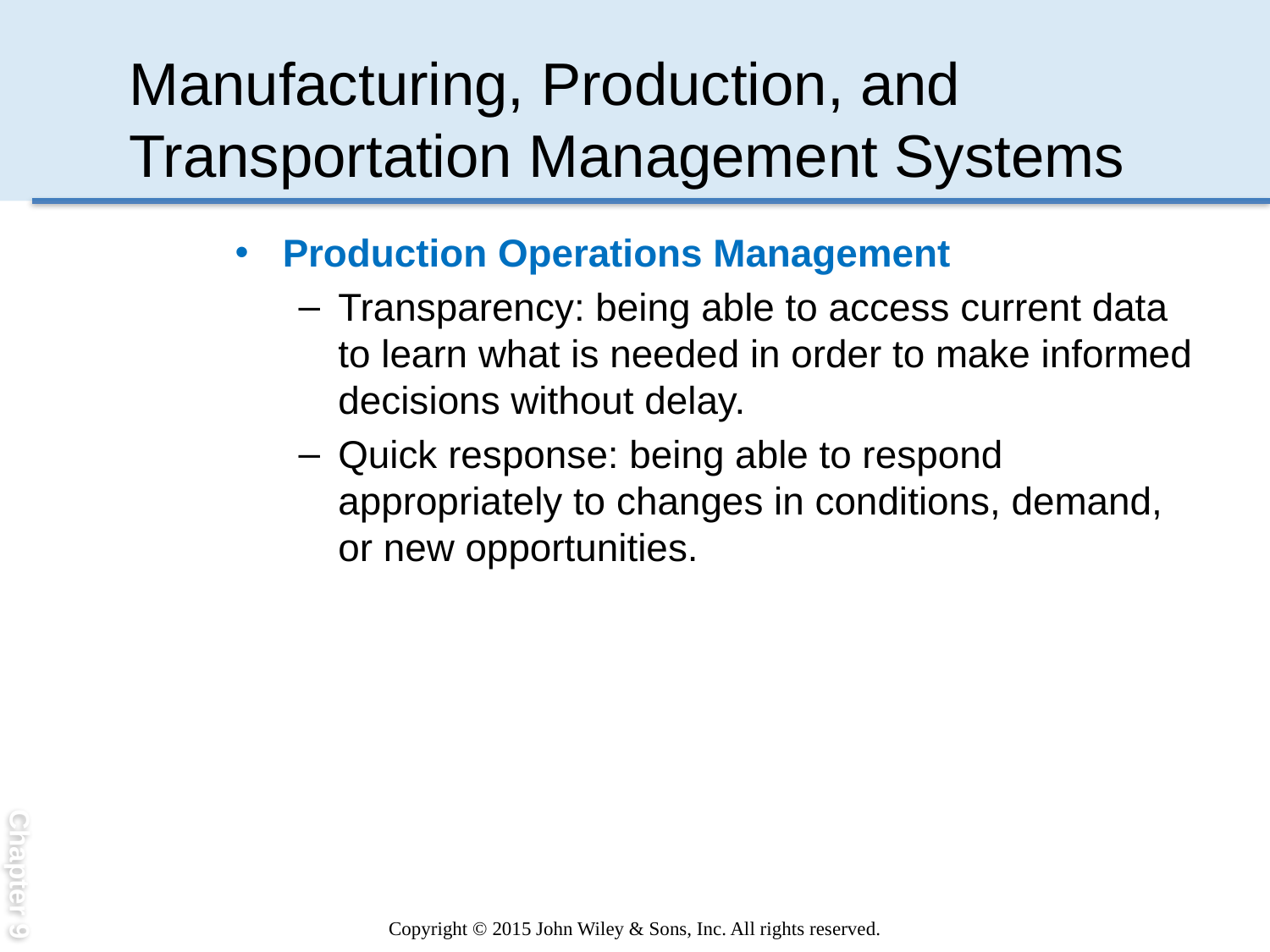

Chapter 9
# Manufacturing, Production, and Transportation Management Systems
Production Operations Management
Transparency: being able to access current data to learn what is needed in order to make informed decisions without delay.
Quick response: being able to respond appropriately to changes in conditions, demand, or new opportunities.